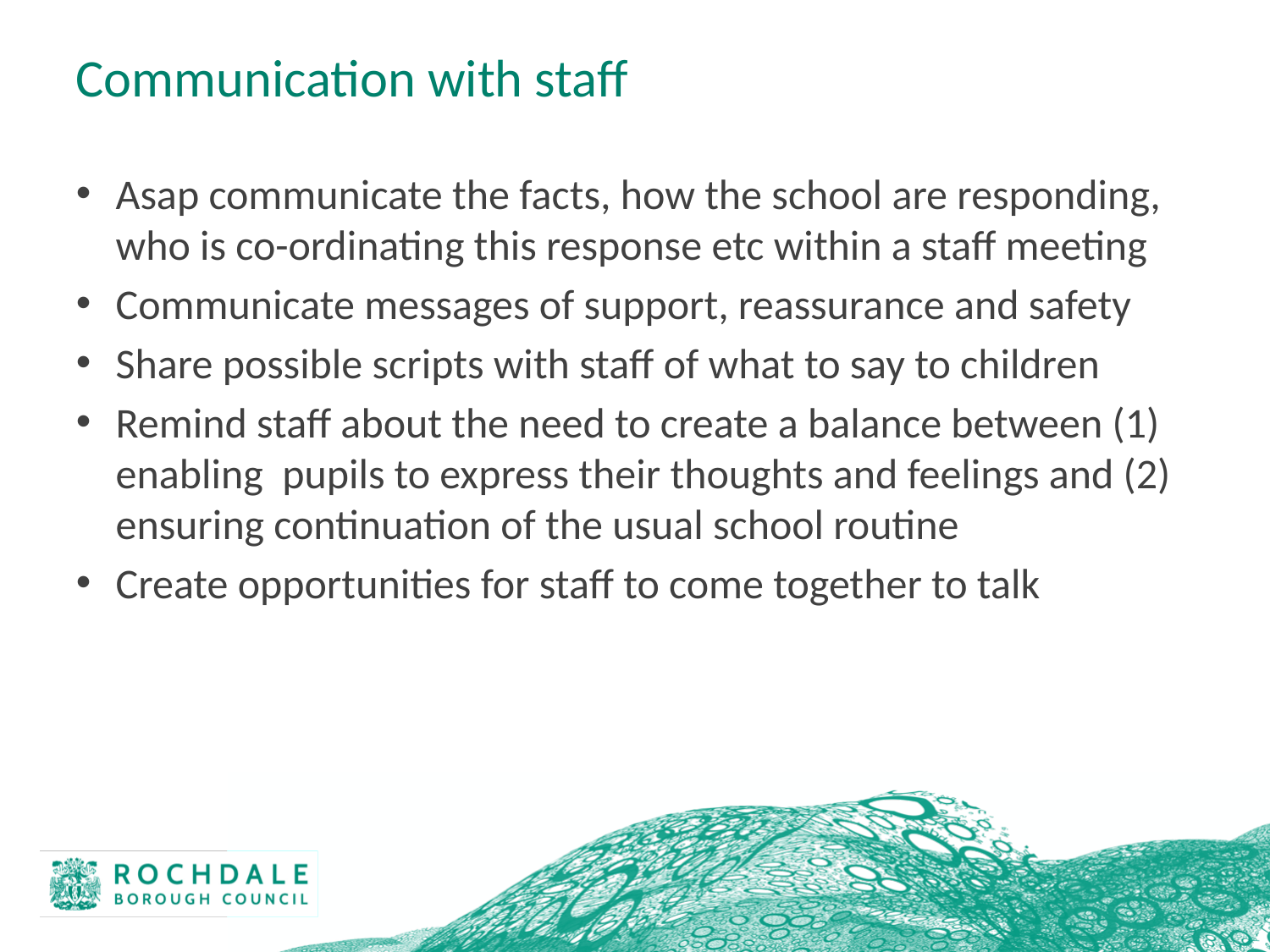

# Communication with staff
Asap communicate the facts, how the school are responding, who is co-ordinating this response etc within a staff meeting
Communicate messages of support, reassurance and safety
Share possible scripts with staff of what to say to children
Remind staff about the need to create a balance between (1) enabling  pupils to express their thoughts and feelings and (2) ensuring continuation of the usual school routine
Create opportunities for staff to come together to talk